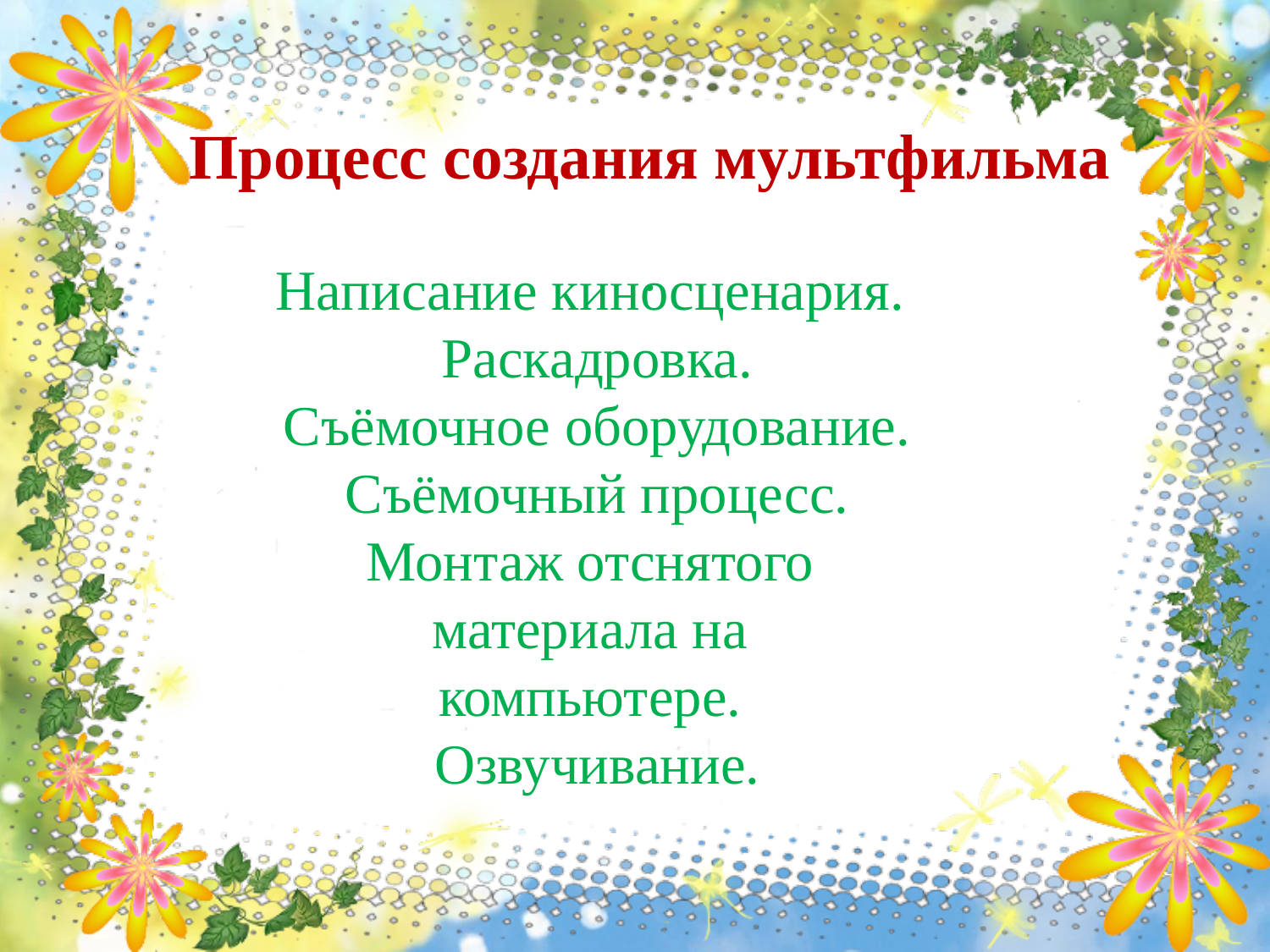

Процесс создания мультфильма

.
Написание киносценария.
 Раскадровка.
 Съёмочное оборудование.
 Съёмочный процесс.
Монтаж отснятого материала на
 компьютере.
 Озвучивание.